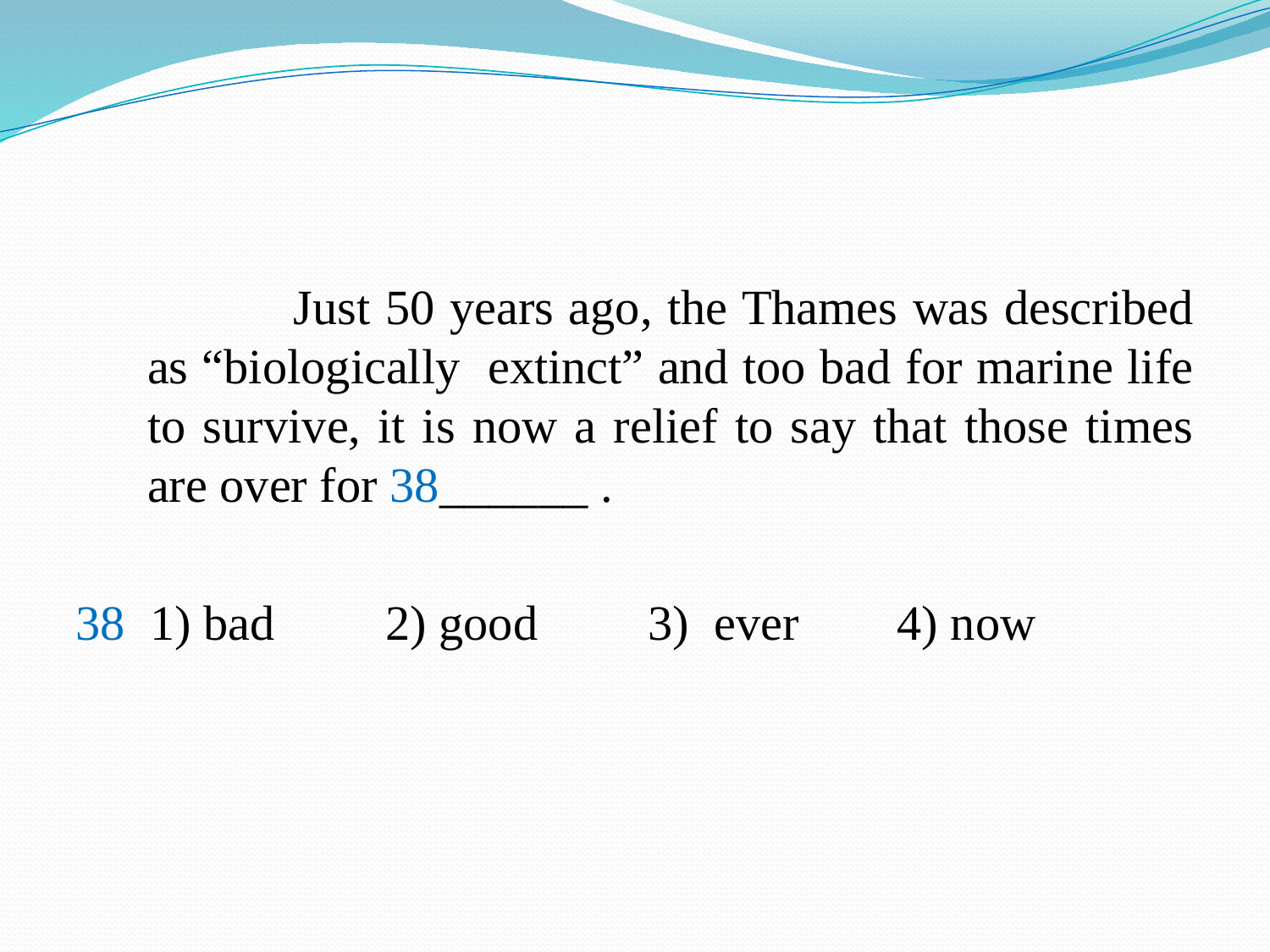

#
       	Just 50 years ago, the Thames was described as “biologically  extinct” and too bad for marine life to survive, it is now a relief to say that those times are over for 38______ .

38  1) bad         2) good         3)  ever        4) now